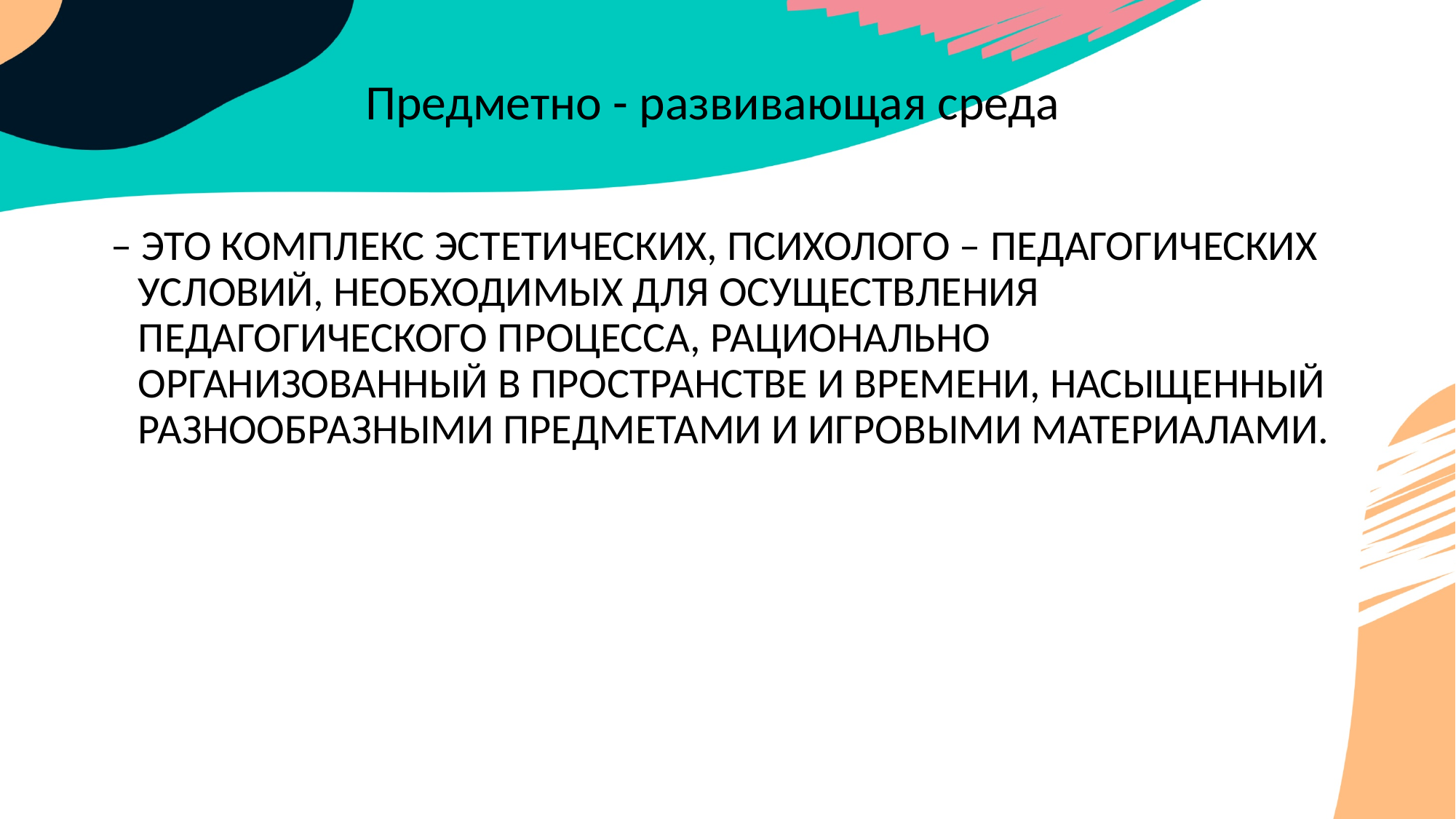

# Предметно - развивающая среда
– ЭТО КОМПЛЕКС ЭСТЕТИЧЕСКИХ, ПСИХОЛОГО – ПЕДАГОГИЧЕСКИХ УСЛОВИЙ, НЕОБХОДИМЫХ ДЛЯ ОСУЩЕСТВЛЕНИЯ ПЕДАГОГИЧЕСКОГО ПРОЦЕССА, РАЦИОНАЛЬНО ОРГАНИЗОВАННЫЙ В ПРОСТРАНСТВЕ И ВРЕМЕНИ, НАСЫЩЕННЫЙ РАЗНООБРАЗНЫМИ ПРЕДМЕТАМИ И ИГРОВЫМИ МАТЕРИАЛАМИ.